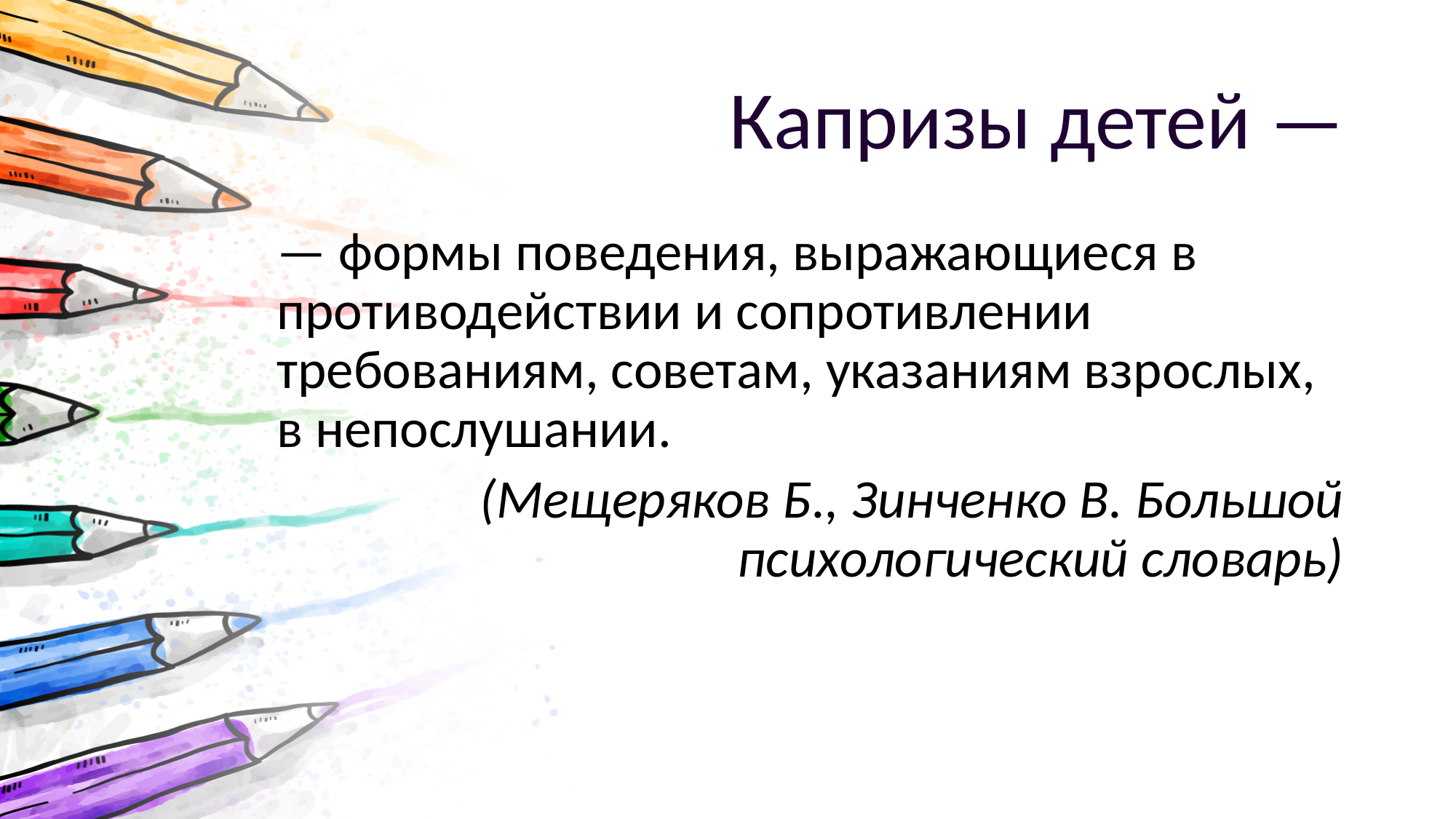

# Капризы детей —
— формы поведения, выражающиеся в противодействии и сопротивлении требованиям, советам, указаниям взрослых, в непослушании.
(Мещеряков Б., Зинченко В. Большой психологический словарь)